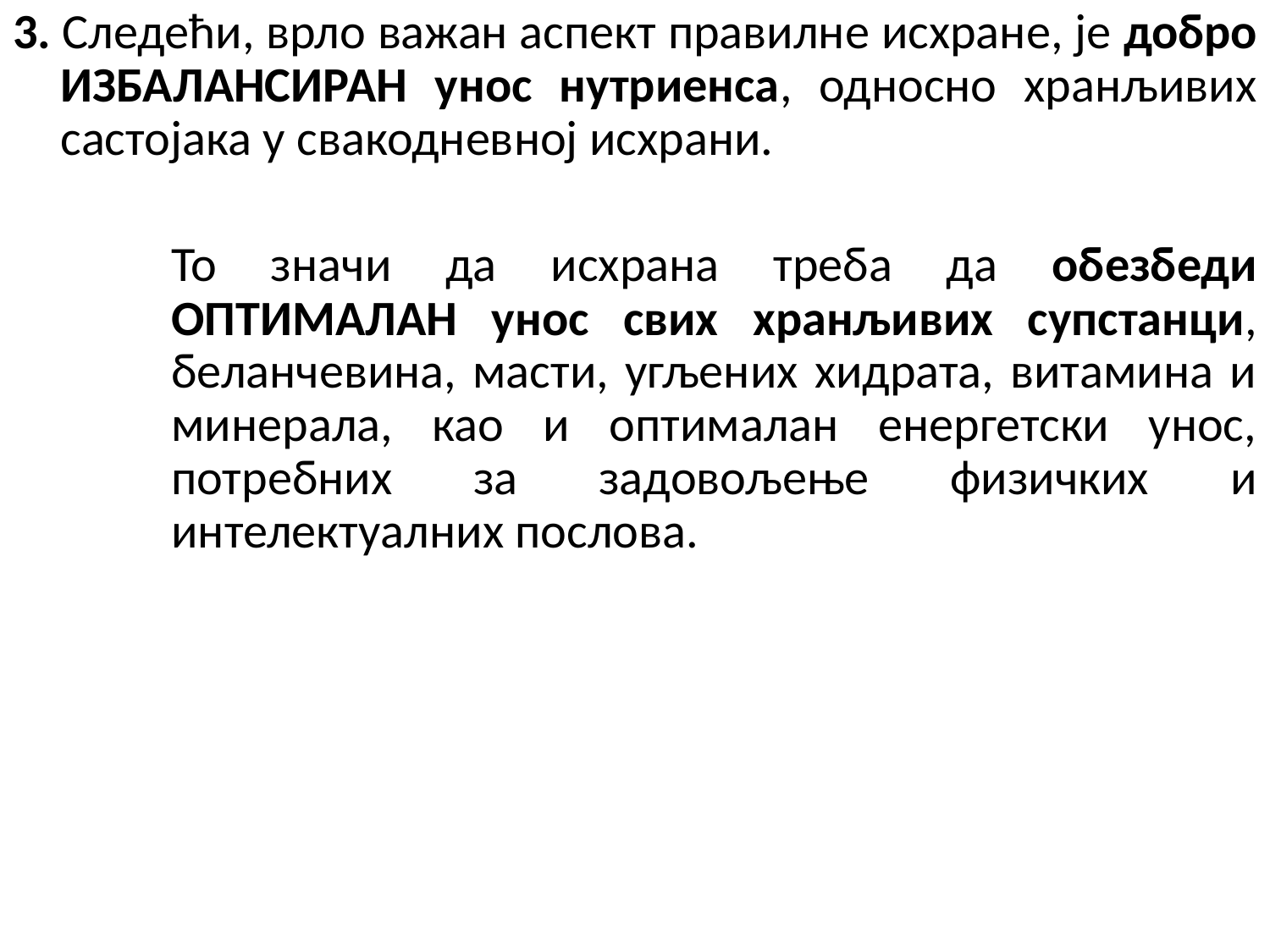

3. Следећи, врло важан аспект правилне исхране, је добро ИЗБАЛАНСИРАН унос нутриенса, односно хранљивих састојака у свакодневној исхрани.

	То значи да исхрана треба да обезбеди ОПТИМАЛАН унос свих хранљивих супстанци, беланчевина, масти, угљених хидрата, витамина и минерала, као и оптималан енергетски унос, потребних за задовољење физичких и интелектуалних послова.